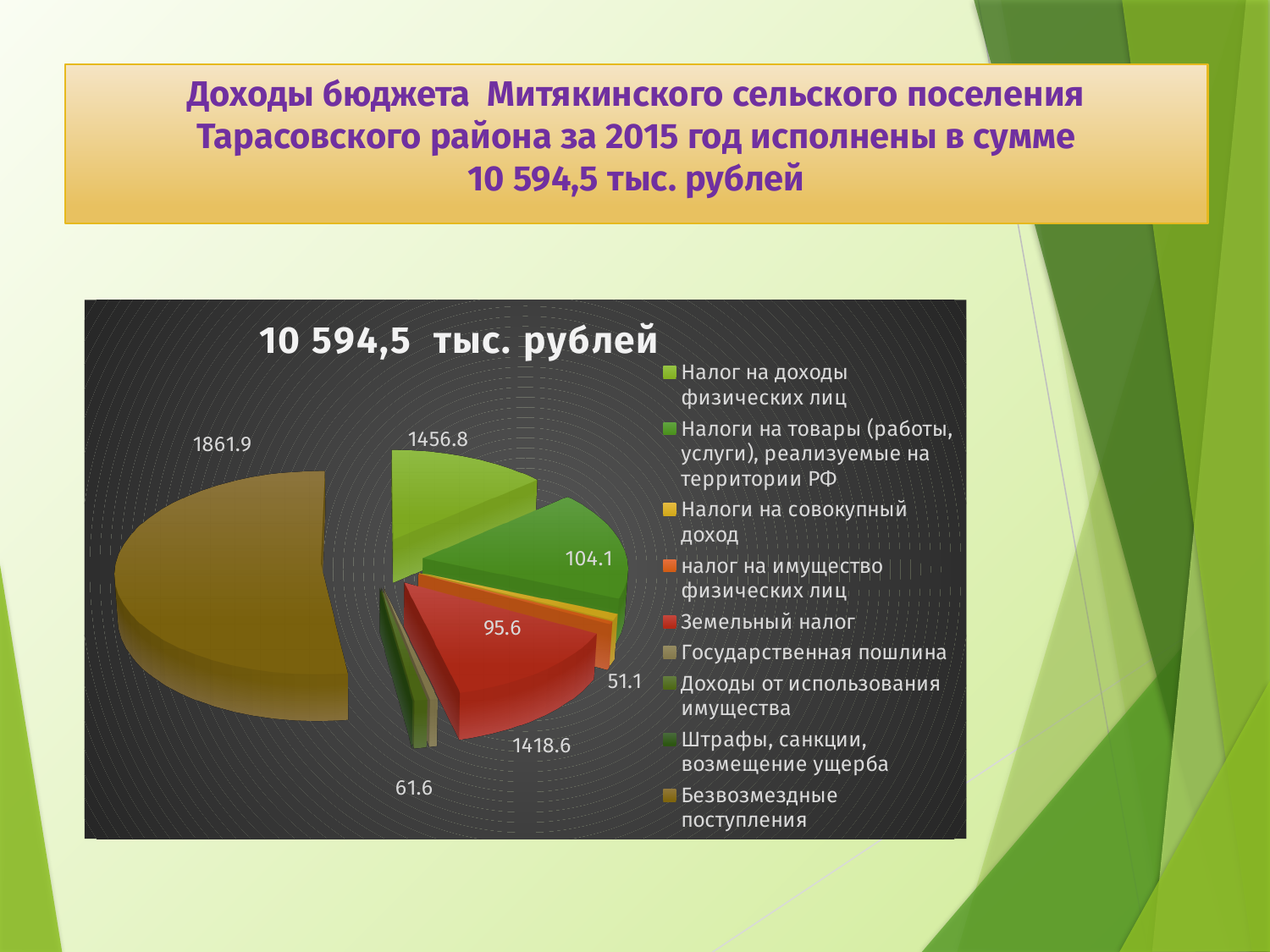

# Доходы бюджета  Митякинского сельского поселения Тарасовского района за 2015 год исполнены в сумме 10 594,5 тыс. рублей

[unsupported chart]